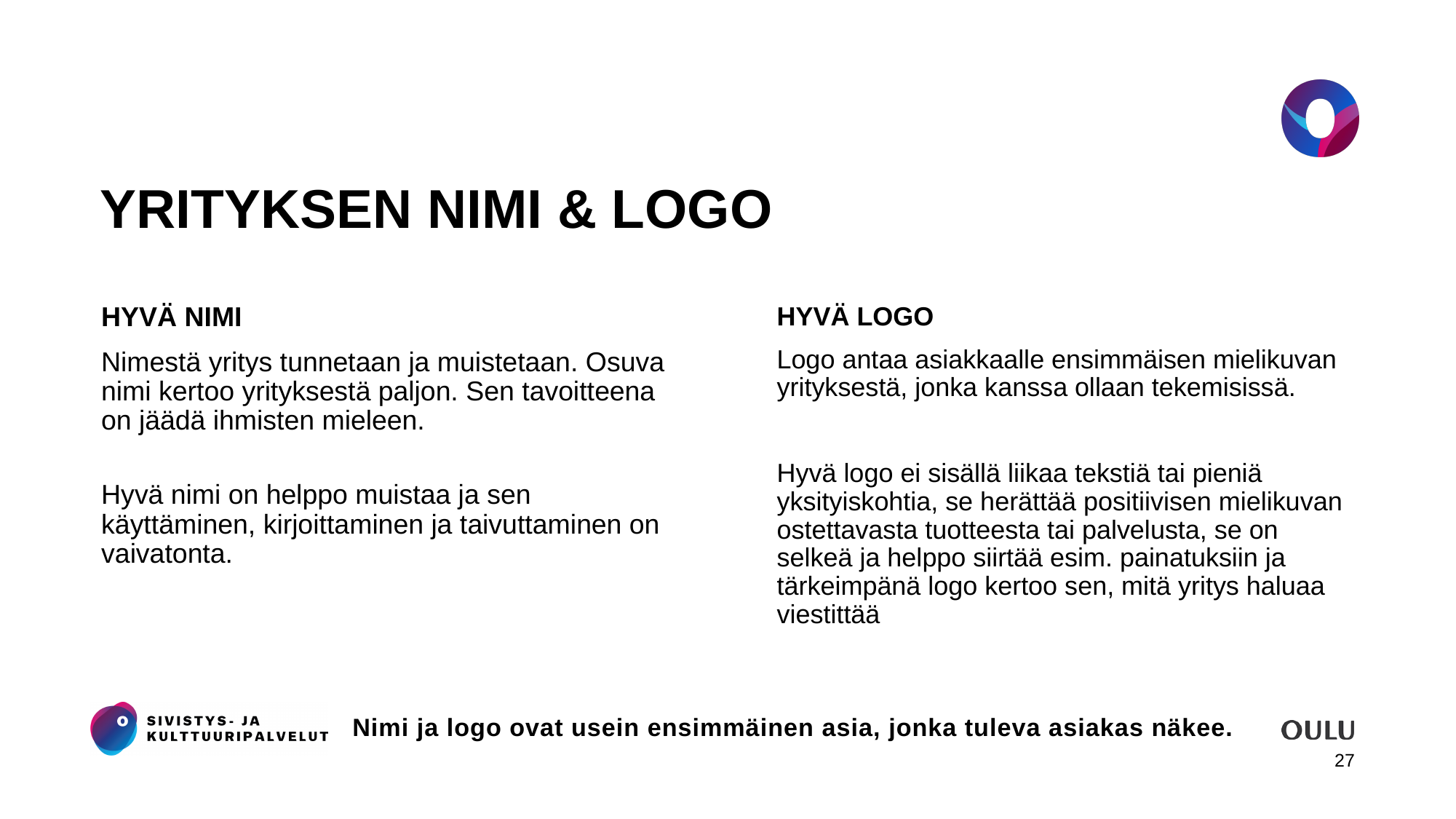

# YRITYKSEN NIMI & LOGO
HYVÄ NIMI
Nimestä yritys tunnetaan ja muistetaan. Osuva nimi kertoo yrityksestä paljon. Sen tavoitteena on jäädä ihmisten mieleen.
Hyvä nimi on helppo muistaa ja sen käyttäminen, kirjoittaminen ja taivuttaminen on vaivatonta.

HYVÄ LOGO
Logo antaa asiakkaalle ensimmäisen mielikuvan yrityksestä, jonka kanssa ollaan tekemisissä.

Hyvä logo ei sisällä liikaa tekstiä tai pieniä yksityiskohtia, se herättää positiivisen mielikuvan ostettavasta tuotteesta tai palvelusta, se on selkeä ja helppo siirtää esim. painatuksiin ja tärkeimpänä logo kertoo sen, mitä yritys haluaa viestittää
Nimi ja logo ovat usein ensimmäinen asia, jonka tuleva asiakas näkee.
27